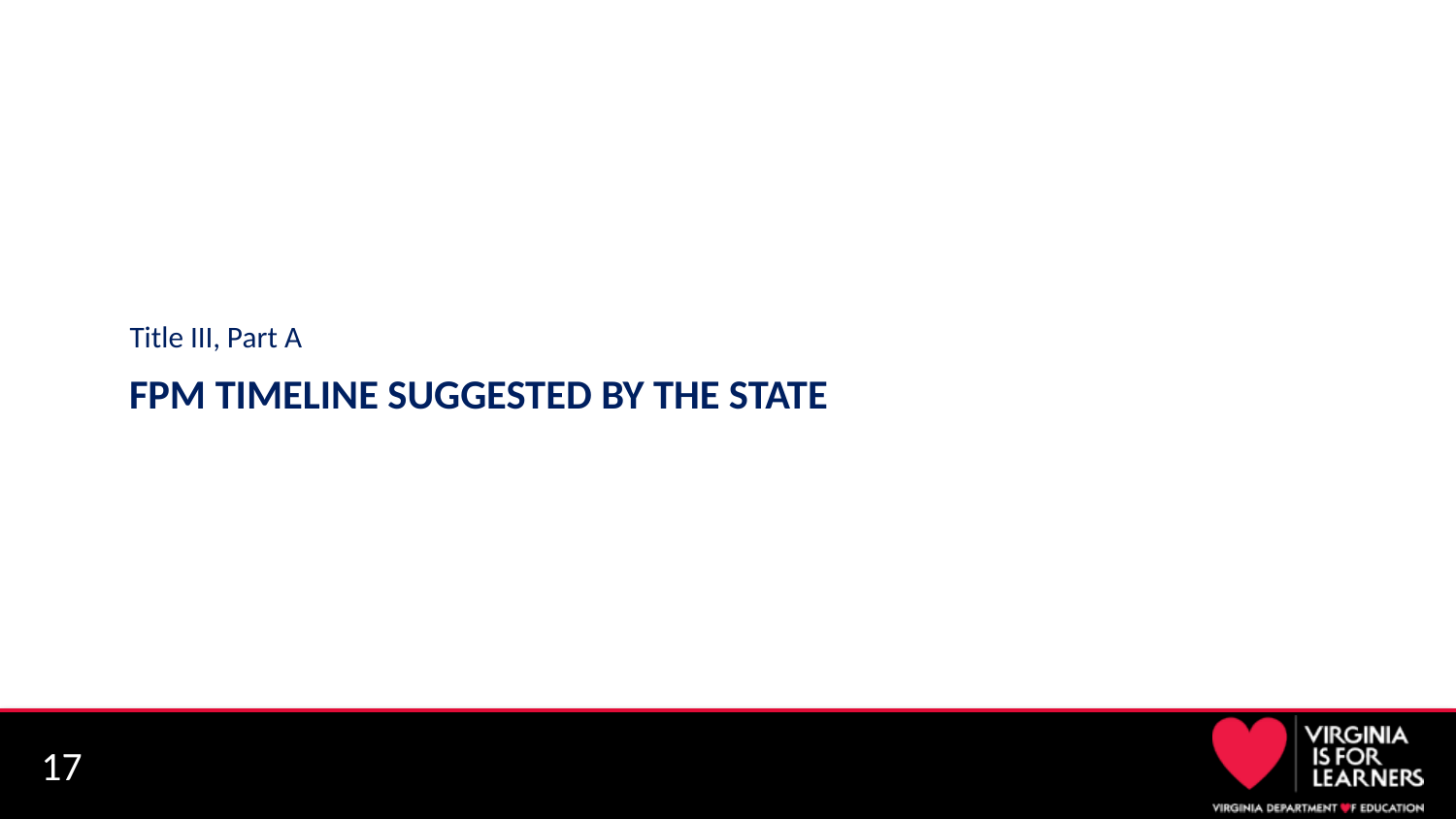

Title III, Part A
# FPM timeline suggested by the state